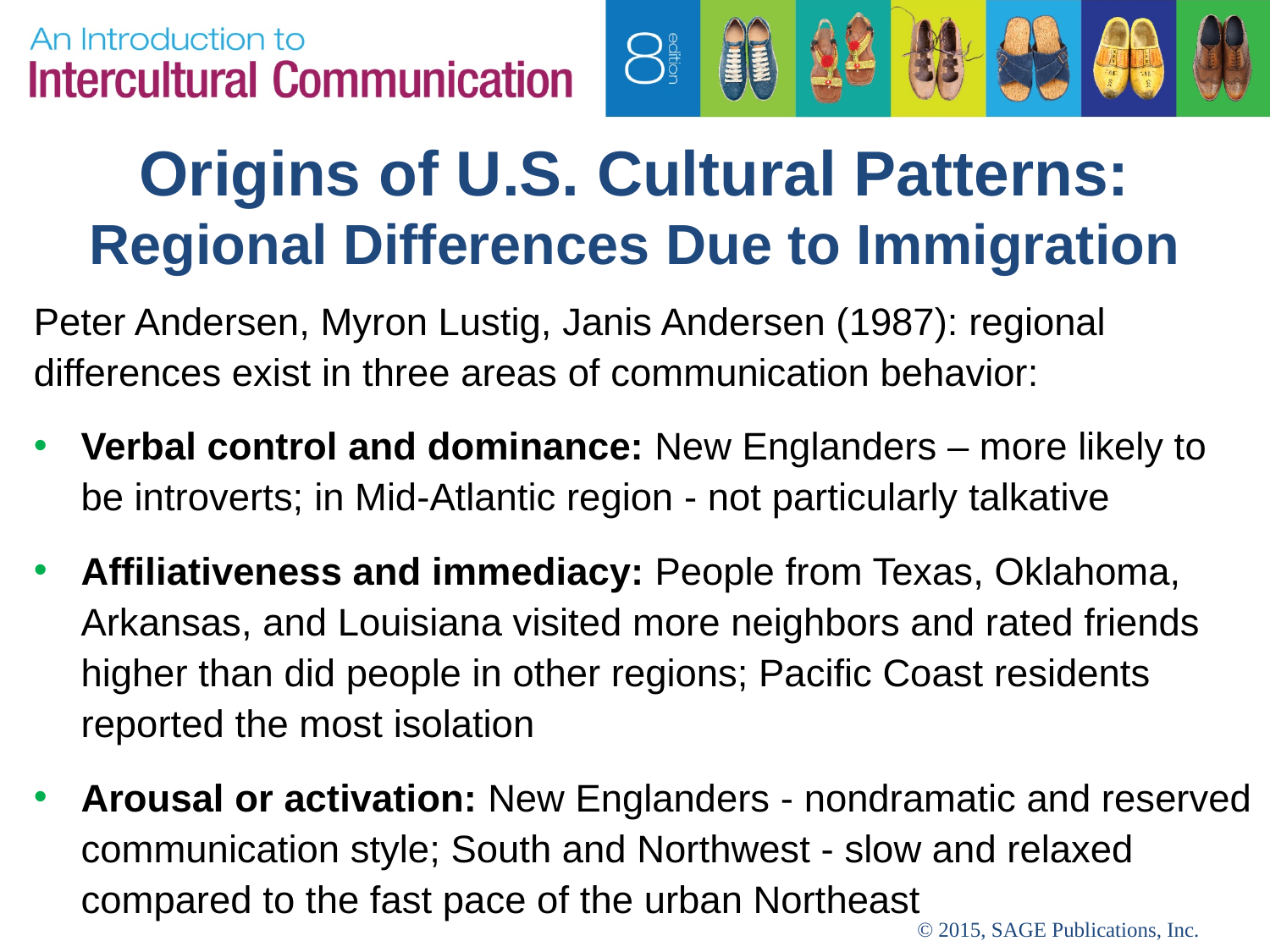

# Origins of U.S. Cultural Patterns: Regional Differences Due to Immigration
Peter Andersen, Myron Lustig, Janis Andersen (1987): regional differences exist in three areas of communication behavior:

Verbal control and dominance: New Englanders – more likely to be introverts; in Mid-Atlantic region - not particularly talkative

Affiliativeness and immediacy: People from Texas, Oklahoma, Arkansas, and Louisiana visited more neighbors and rated friends higher than did people in other regions; Pacific Coast residents reported the most isolation

Arousal or activation: New Englanders - nondramatic and reserved communication style; South and Northwest - slow and relaxed compared to the fast pace of the urban Northeast

© 2015, SAGE Publications, Inc.